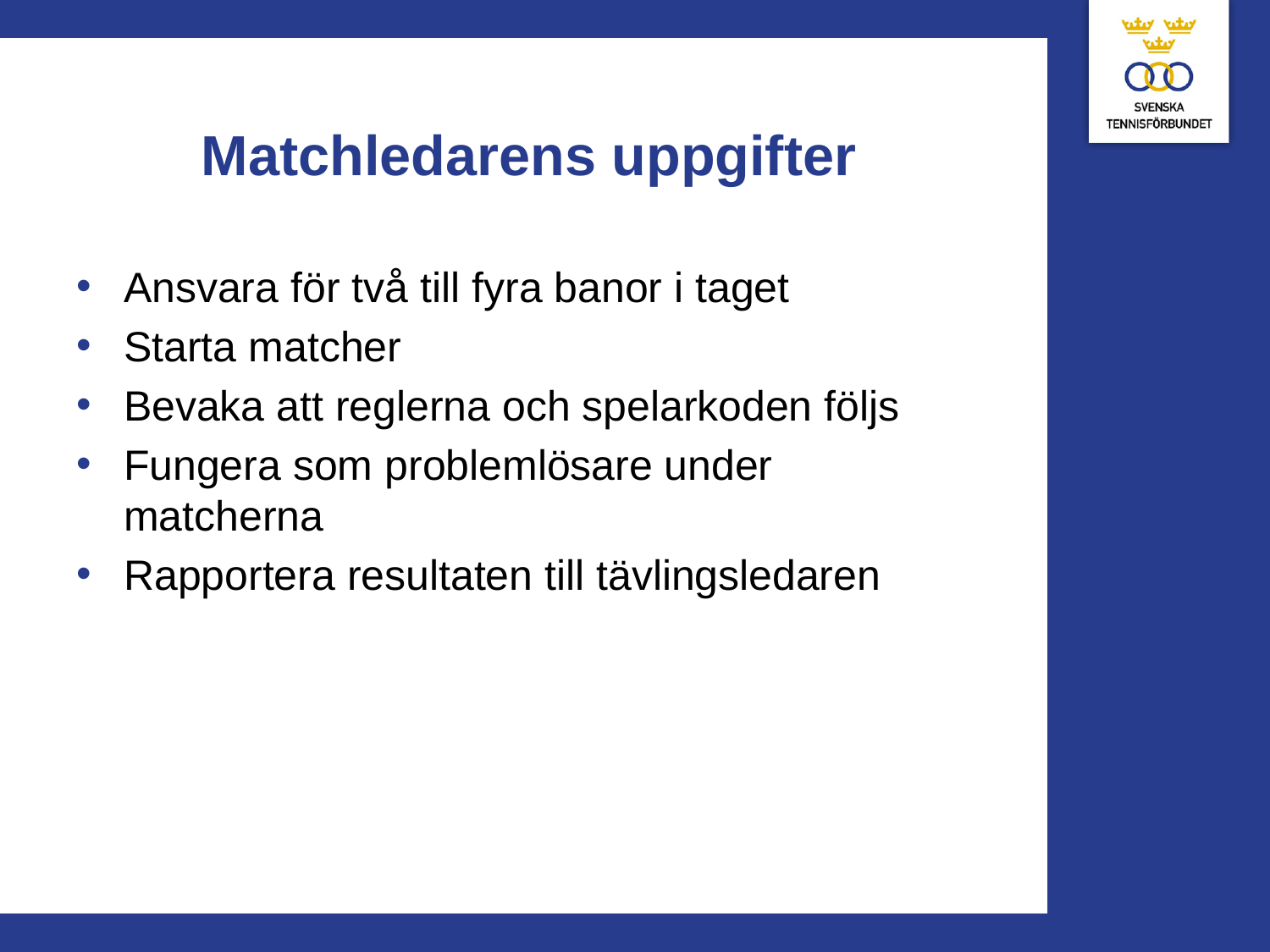

# Matchledarens uppgifter
Ansvara för två till fyra banor i taget
Starta matcher
Bevaka att reglerna och spelarkoden följs
Fungera som problemlösare under matcherna
Rapportera resultaten till tävlingsledaren